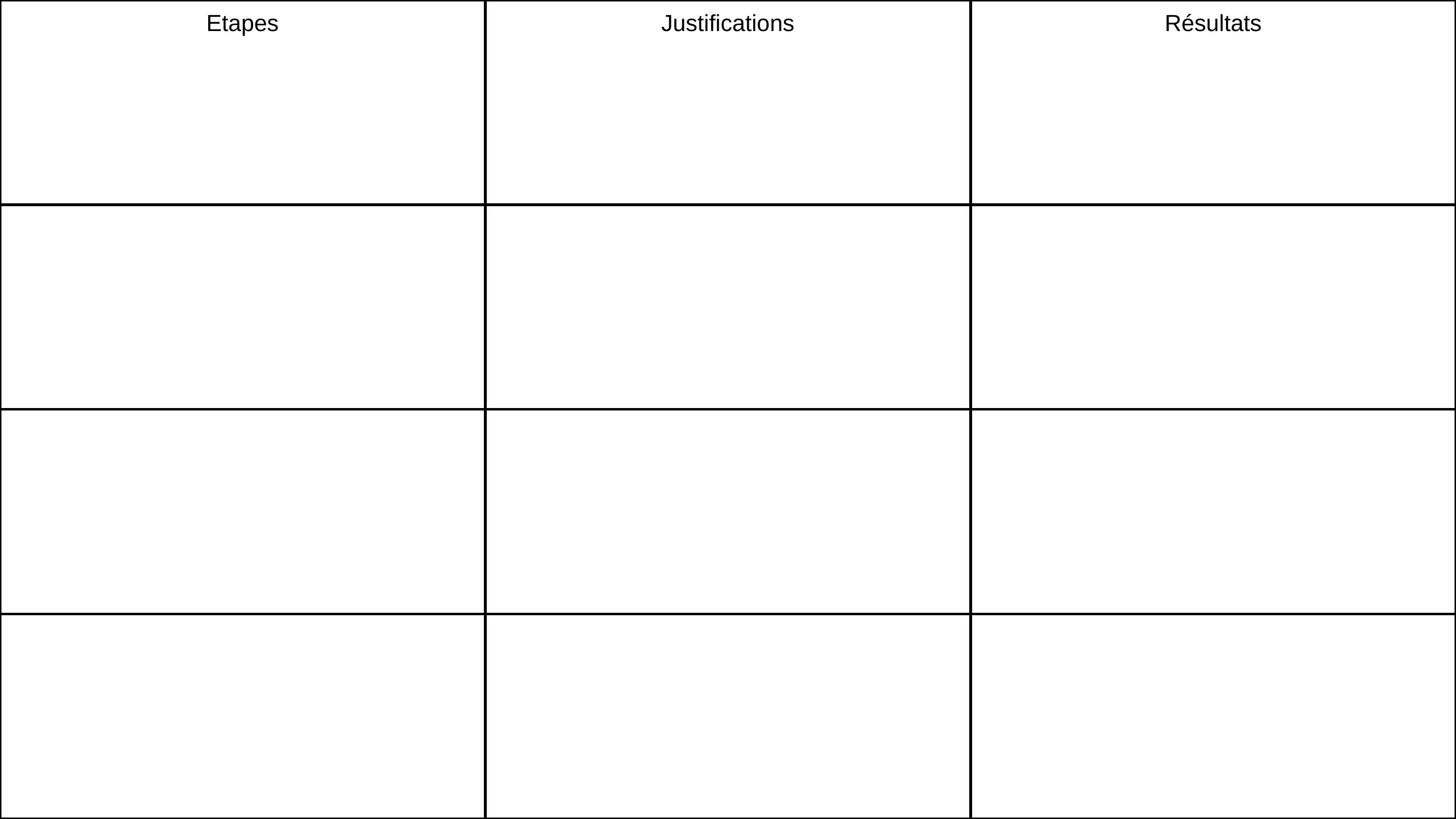

| Etapes | Justifications | Résultats |
| --- | --- | --- |
|  |  |  |
|  |  |  |
|  |  |  |